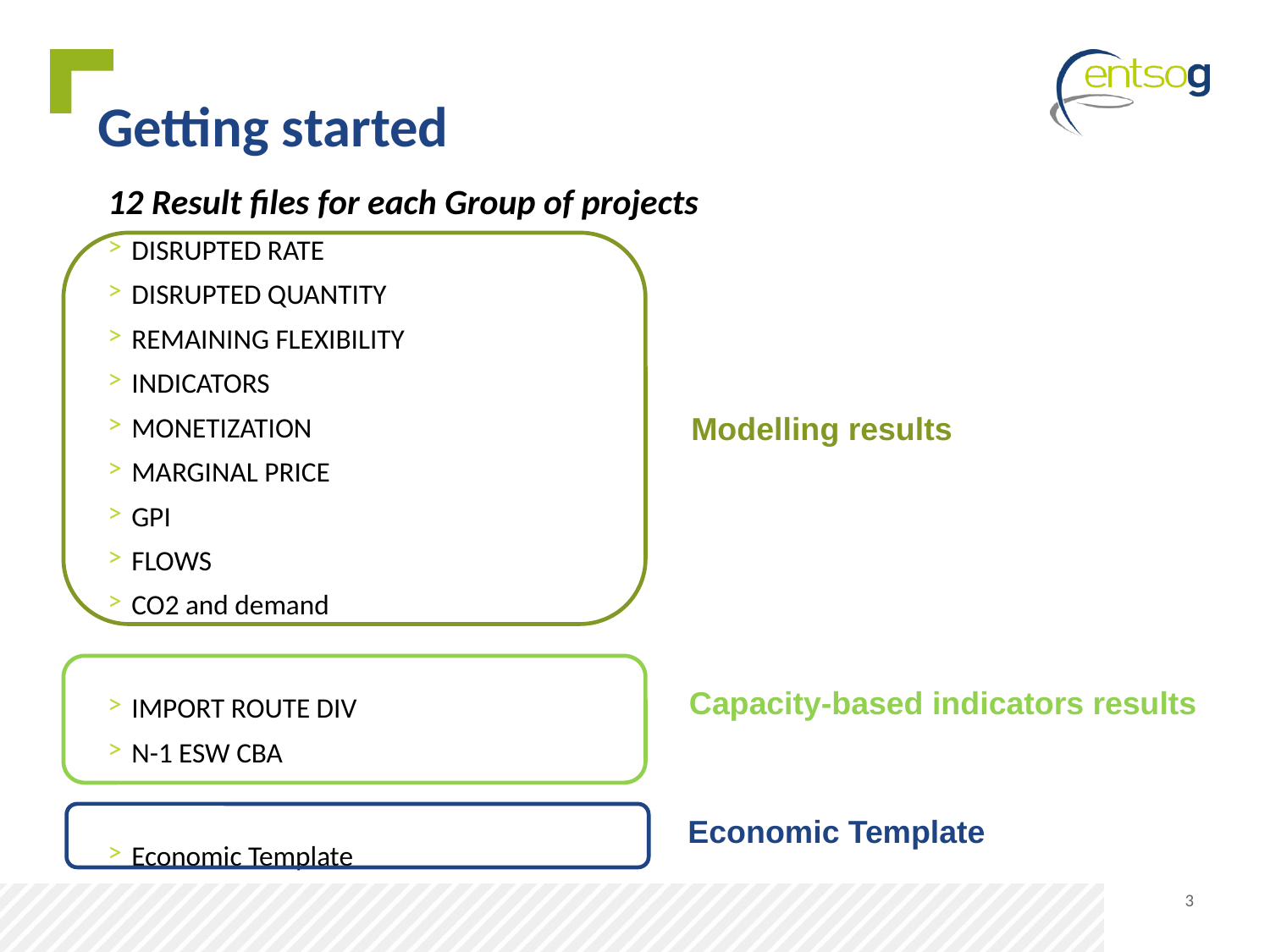

# Getting started
12 Result files for each Group of projects
DISRUPTED RATE
DISRUPTED QUANTITY
REMAINING FLEXIBILITY
INDICATORS
MONETIZATION
MARGINAL PRICE
GPI
FLOWS
CO2 and demand

IMPORT ROUTE DIV
N-1 ESW CBA

Economic Template

Modelling results

Capacity-based indicators results

Economic Template
3